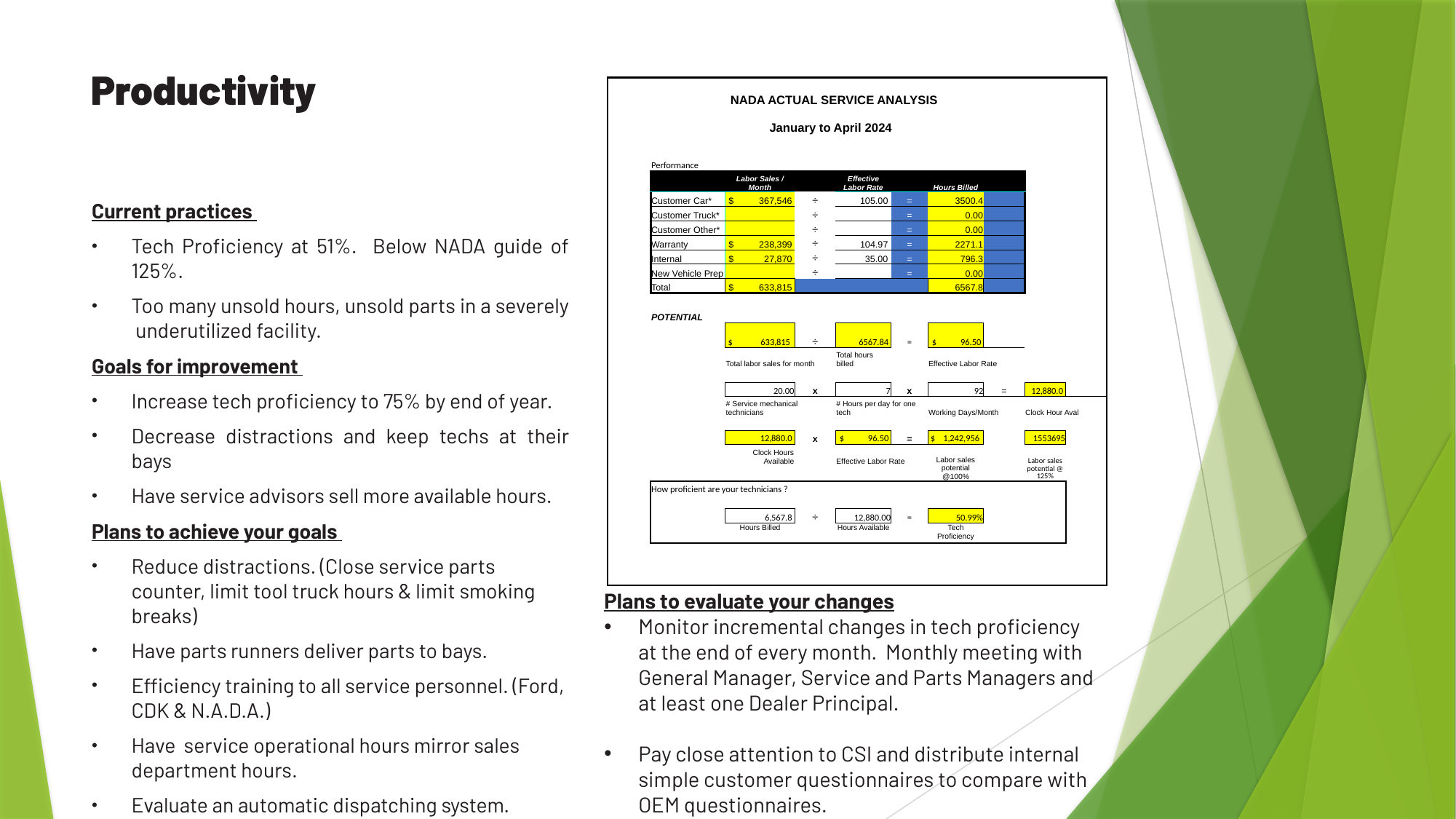

# Productivity
|  |  |  |  |  |  |  |  |  |  |
| --- | --- | --- | --- | --- | --- | --- | --- | --- | --- |
|  | NADA ACTUAL SERVICE ANALYSIS January to April 2024 |  |  |  |  |  |  |  |  |
|  | Performance |  |  |  |  |  |  |  |  |
|  |  | Labor Sales / Month |  | Effective Labor Rate |  | Hours Billed |  |  |  |
|  | Customer Car\* | $ 367,546 | ÷ | 105.00 | = | 3500.4 |  |  |  |
|  | Customer Truck\* |  | ÷ |  | = | 0.00 |  |  |  |
|  | Customer Other\* |  | ÷ |  | = | 0.00 |  |  |  |
|  | Warranty | $ 238,399 | ÷ | 104.97 | = | 2271.1 |  |  |  |
|  | Internal | $ 27,870 | ÷ | 35.00 | = | 796.3 |  |  |  |
|  | New Vehicle Prep |  | ÷ |  | = | 0.00 |  |  |  |
|  | Total | $ 633,815 |  |  |  | 6567.8 |  |  |  |
|  |  |  |  |  |  |  |  |  |  |
|  | POTENTIAL |  |  |  |  |  |  |  |  |
|  |  | $ 633,815 | ÷ | 6567.84 | = | $ 96.50 |  |  |  |
|  |  | Total labor sales for month |  | Total hours billed |  | Effective Labor Rate |  |  |  |
|  |  |  |  |  |  |  |  |  |  |
|  |  | 20.00 | x | 7 | x | 92 | = | 12,880.0 |  |
|  |  | # Service mechanical technicians |  | # Hours per day for one tech |  | Working Days/Month |  | Clock Hour Aval |  |
|  |  |  |  |  |  |  |  |  |  |
|  |  | 12,880.0 | x | $ 96.50 | = | $ 1,242,956 |  | 1553695 |  |
|  |  | Clock Hours Available |  | Effective Labor Rate |  | Labor sales potential @100% |  | Labor sales potential @ 125% |  |
|  |  |  |  |  |  |  |  |  |  |
|  | How proficient are your technicians ? |  |  |  |  |  |  |  |  |
|  |  |  |  |  |  |  |  |  |  |
|  |  | 6,567.8 | ÷ | 12,880.00 | = | 50.99% |  |  |  |
|  |  | Hours Billed |  | Hours Available |  | Tech Proficiency |  |  |  |
|  |  |  |  |  |  |  |  |  |  |
|  |  |  |  |  |  |  |  |  |  |
|  |  |  |  |  |  |  |  |  |  |
Current practices
Tech Proficiency at 51%.  Below NADA guide of 125%.
Too many unsold hours, unsold parts in a severely  underutilized facility.
Goals for improvement
Increase tech proficiency to 75% by end of year.
Decrease distractions and keep techs at their bays
Have service advisors sell more available hours.
Plans to achieve your goals
Reduce distractions. (Close service parts counter, limit tool truck hours & limit smoking breaks)
Have parts runners deliver parts to bays.
Efficiency training to all service personnel. (Ford, CDK & N.A.D.A.)
Have  service operational hours mirror sales department hours.
Evaluate an automatic dispatching system.

Plans to evaluate your changes
Monitor incremental changes in tech proficiency at the end of every month.  Monthly meeting with General Manager, Service and Parts Managers and at least one Dealer Principal.

Pay close attention to CSI and distribute internal simple customer questionnaires to compare with OEM questionnaires.